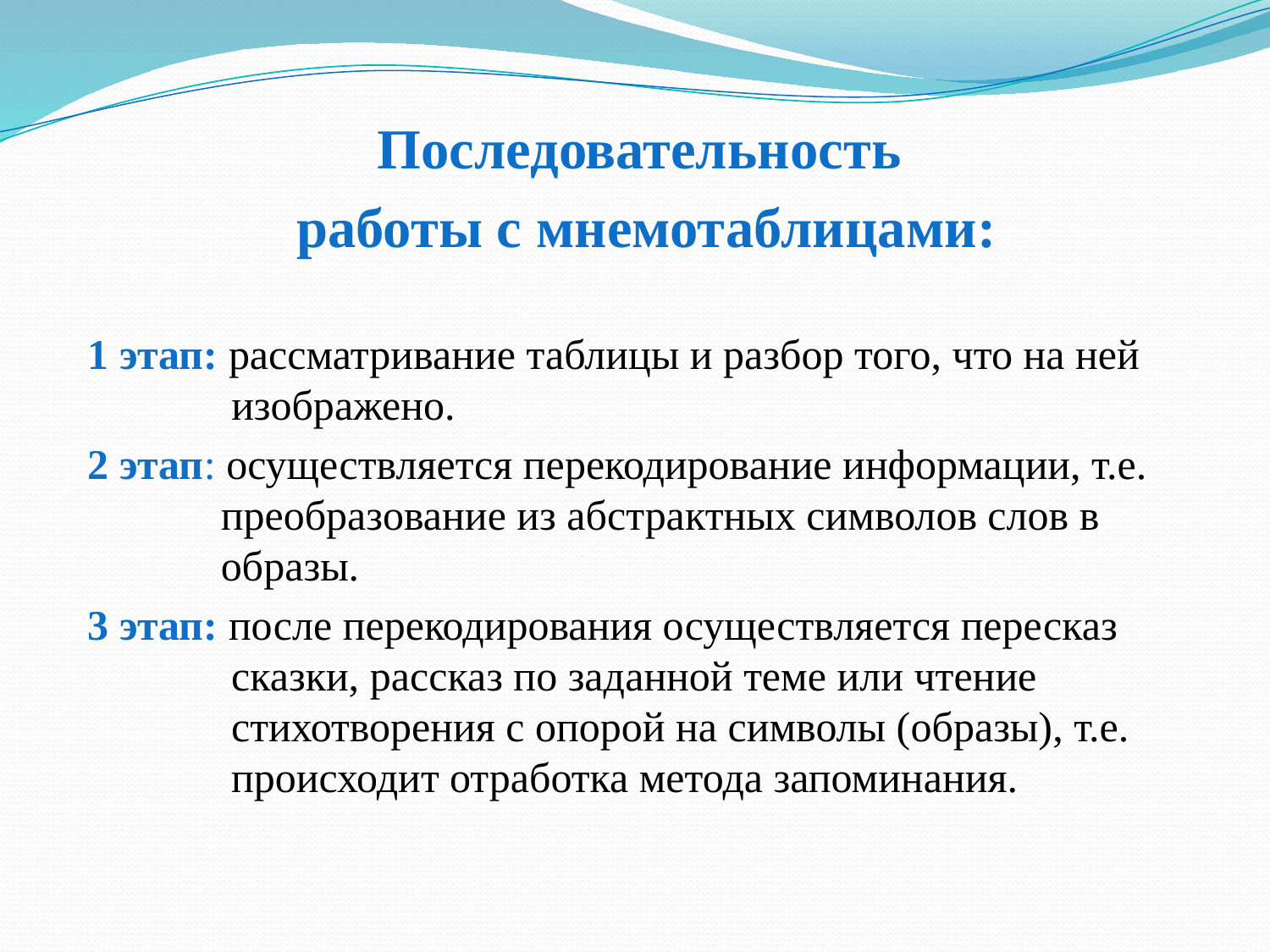

# Последовательность
работы с мнемотаблицами:

1 этап: рассматривание таблицы и разбор того, что на ней
          изображено.
2 этап: осуществляется перекодирование информации, т.е.
         преобразование из абстрактных символов слов в
         образы.
3 этап: после перекодирования осуществляется пересказ
          сказки, рассказ по заданной теме или чтение
          стихотворения с опорой на символы (образы), т.е.
          происходит отработка метода запоминания.